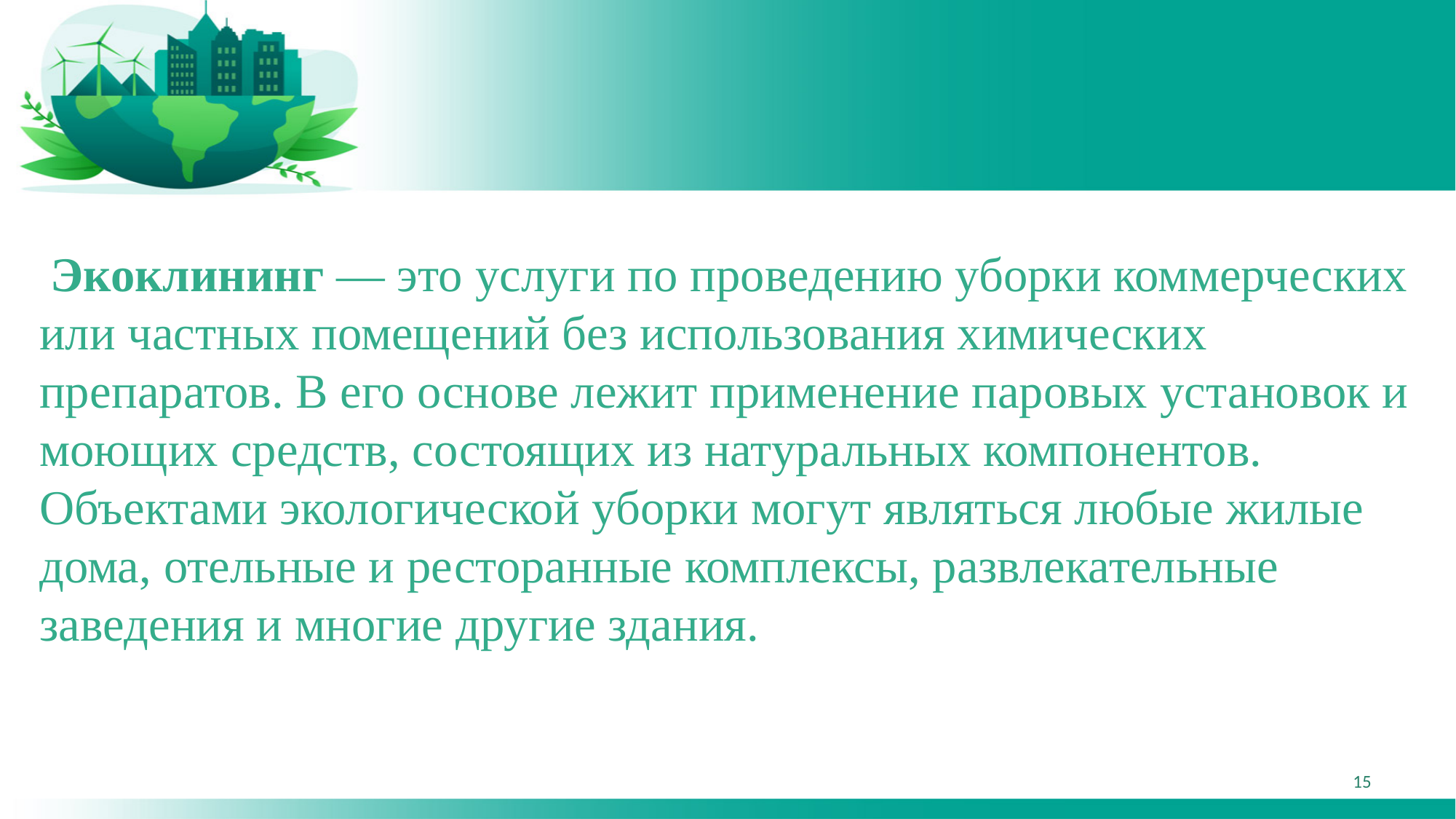

#
 Экоклининг — это услуги по проведению уборки коммерческих или частных помещений без использования химических препаратов. В его основе лежит применение паровых установок и моющих средств, состоящих из натуральных компонентов. Объектами экологической уборки могут являться любые жилые дома, отельные и ресторанные комплексы, развлекательные заведения и многие другие здания.

15